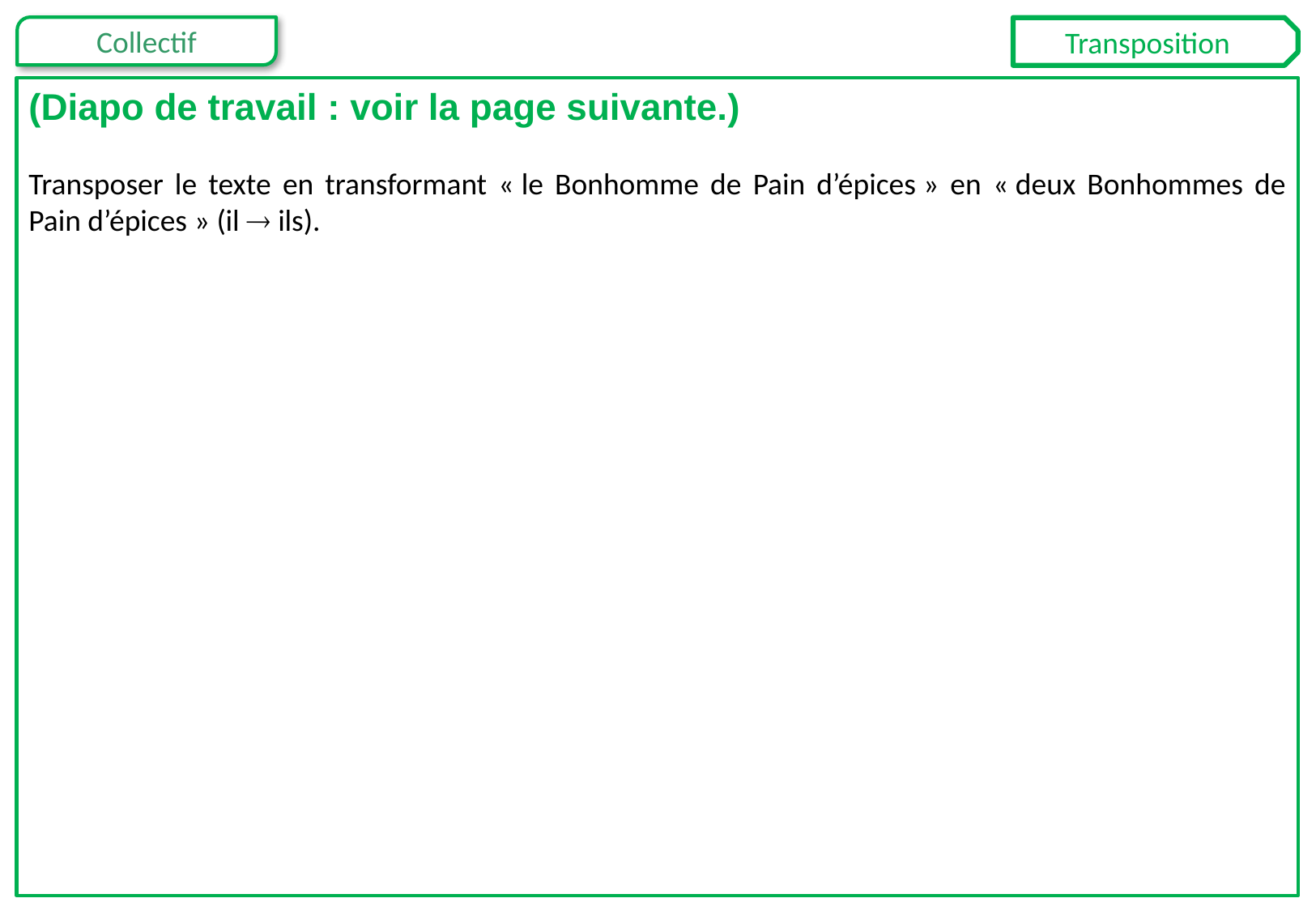

Transposition
(Diapo de travail : voir la page suivante.)

Transposer le texte en transformant « le Bonhomme de Pain d’épices » en « deux Bonhommes de Pain d’épices » (il → ils).